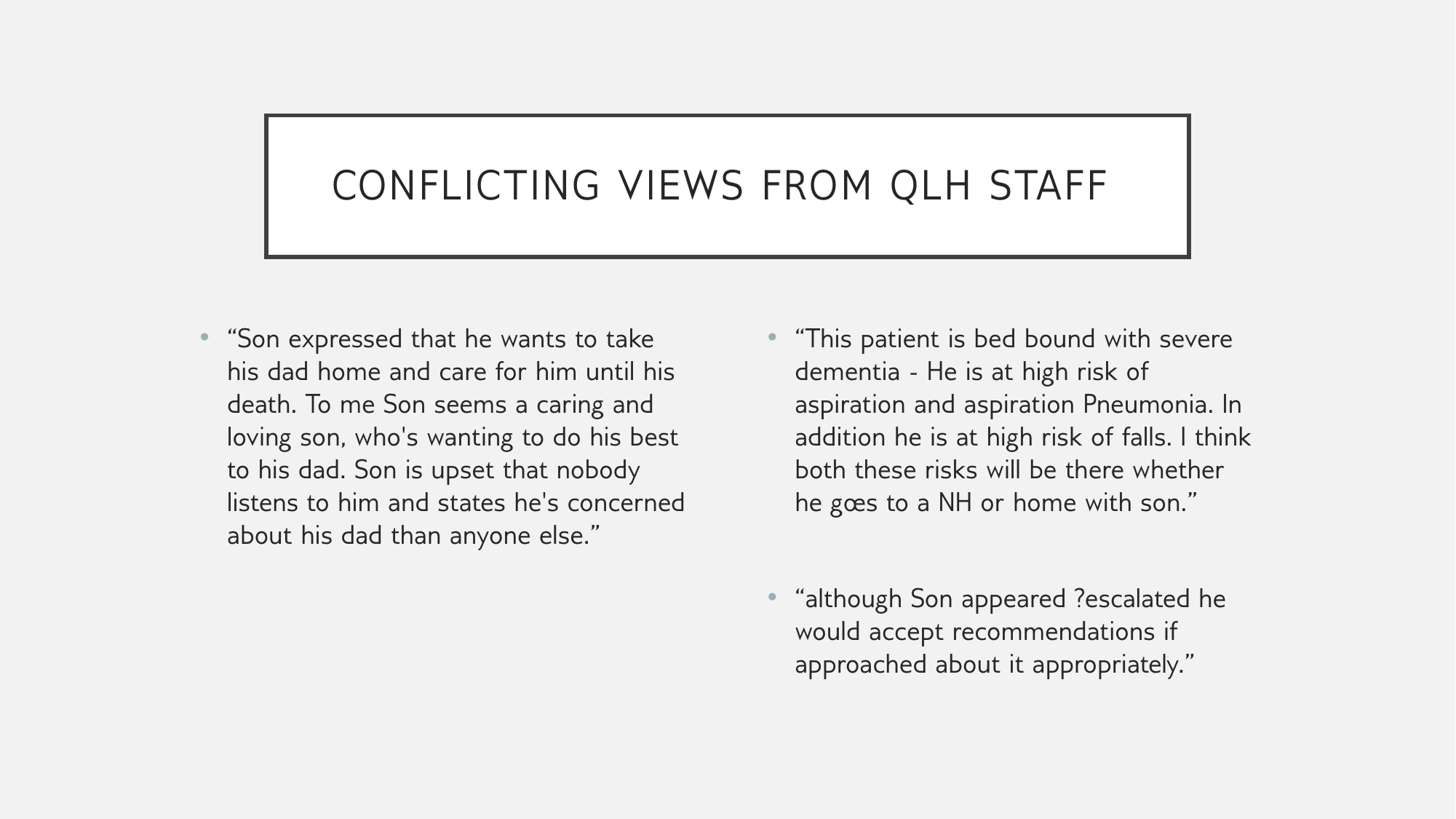

# Conflicting views from QLH staff
“Son expressed that he wants to take his dad home and care for him until his death. To me Son seems a caring and loving son, who's wanting to do his best to his dad. Son is upset that nobody listens to him and states he's concerned about his dad than anyone else.”

“This patient is bed bound with severe dementia - He is at high risk of aspiration and aspiration Pneumonia. In addition he is at high risk of falls. I think both these risks will be there whether he goes to a NH or home with son.”

“although Son appeared ?escalated he would accept recommendations if approached about it appropriately.”